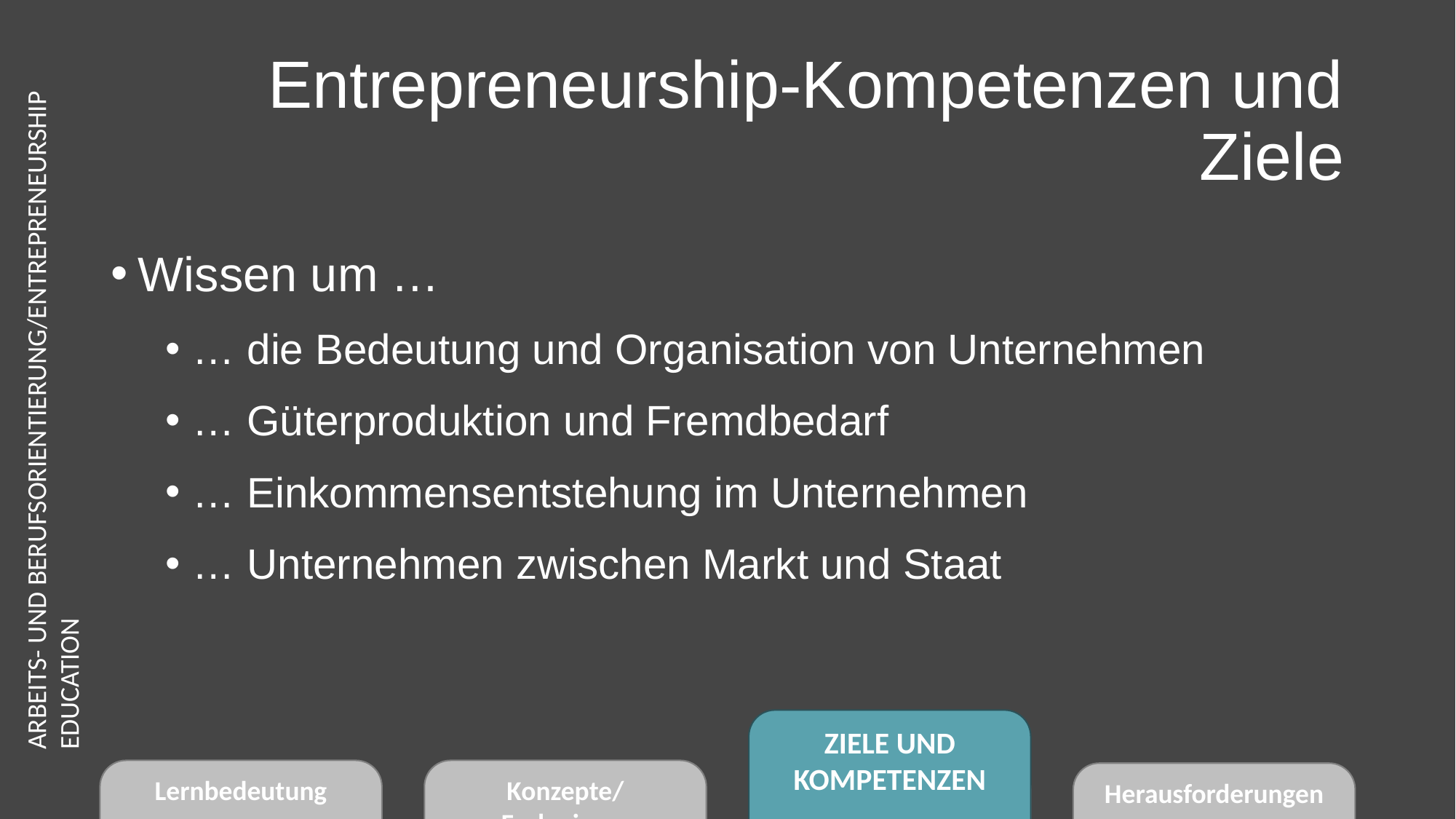

# Entrepreneurship-Kompetenzen und Ziele
Wissen um …
… die Bedeutung und Organisation von Unternehmen
… Güterproduktion und Fremdbedarf
… Einkommensentstehung im Unternehmen
… Unternehmen zwischen Markt und Staat